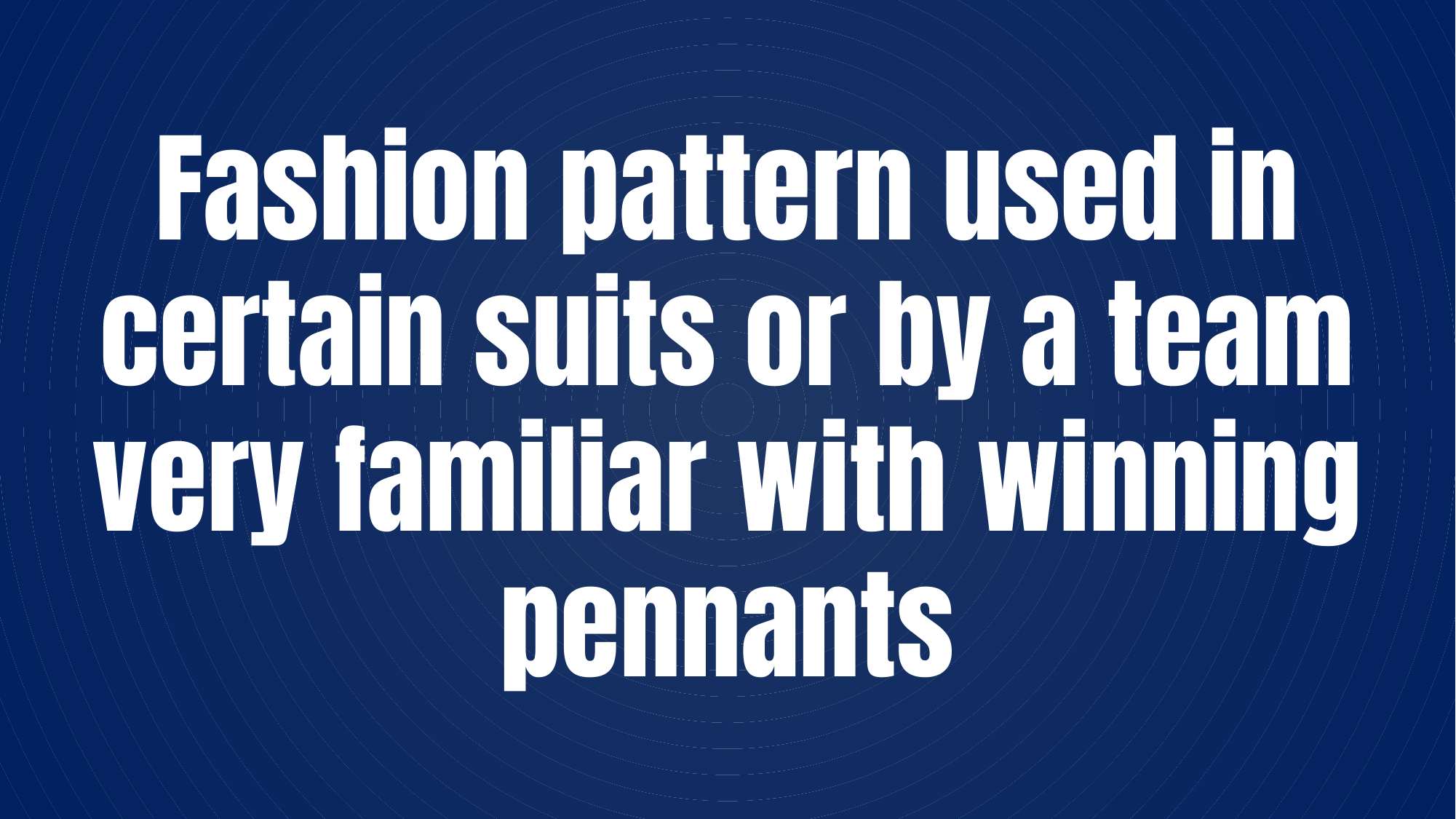

Fashion pattern used in certain suits or by a team very familiar with winning pennants